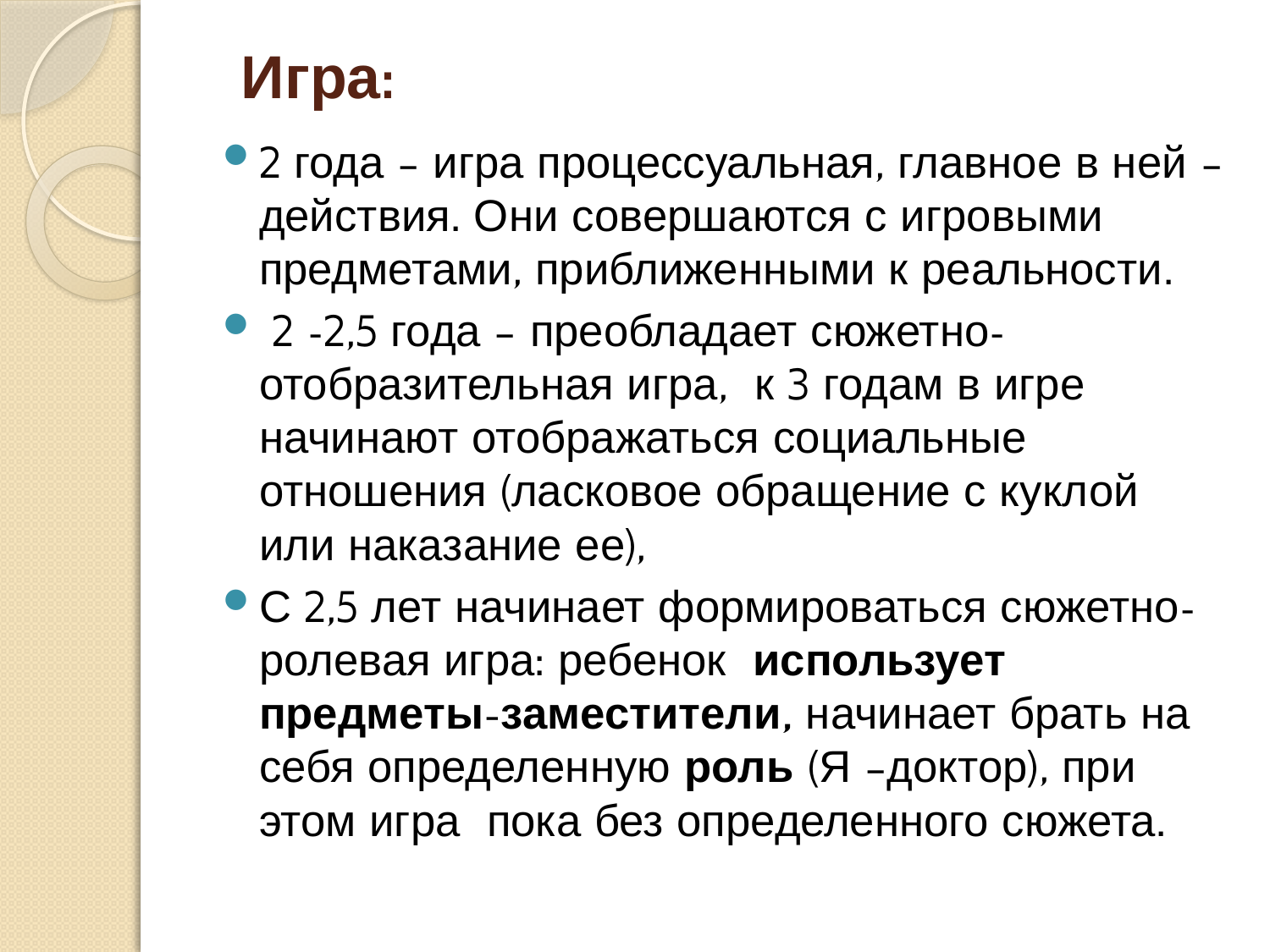

# Игра:
2 года – игра процессуальная, главное в ней – действия. Они совершаются с игровыми предметами, приближенными к реальности.
 2 -2,5 года – преобладает сюжетно-отобразительная игра,  к 3 годам в игре начинают отображаться социальные отношения (ласковое обращение с куклой или наказание ее),
С 2,5 лет начинает формироваться сюжетно-ролевая игра: ребенок  использует предметы-заместители, начинает брать на себя определенную роль (Я –доктор), при этом игра  пока без определенного сюжета.